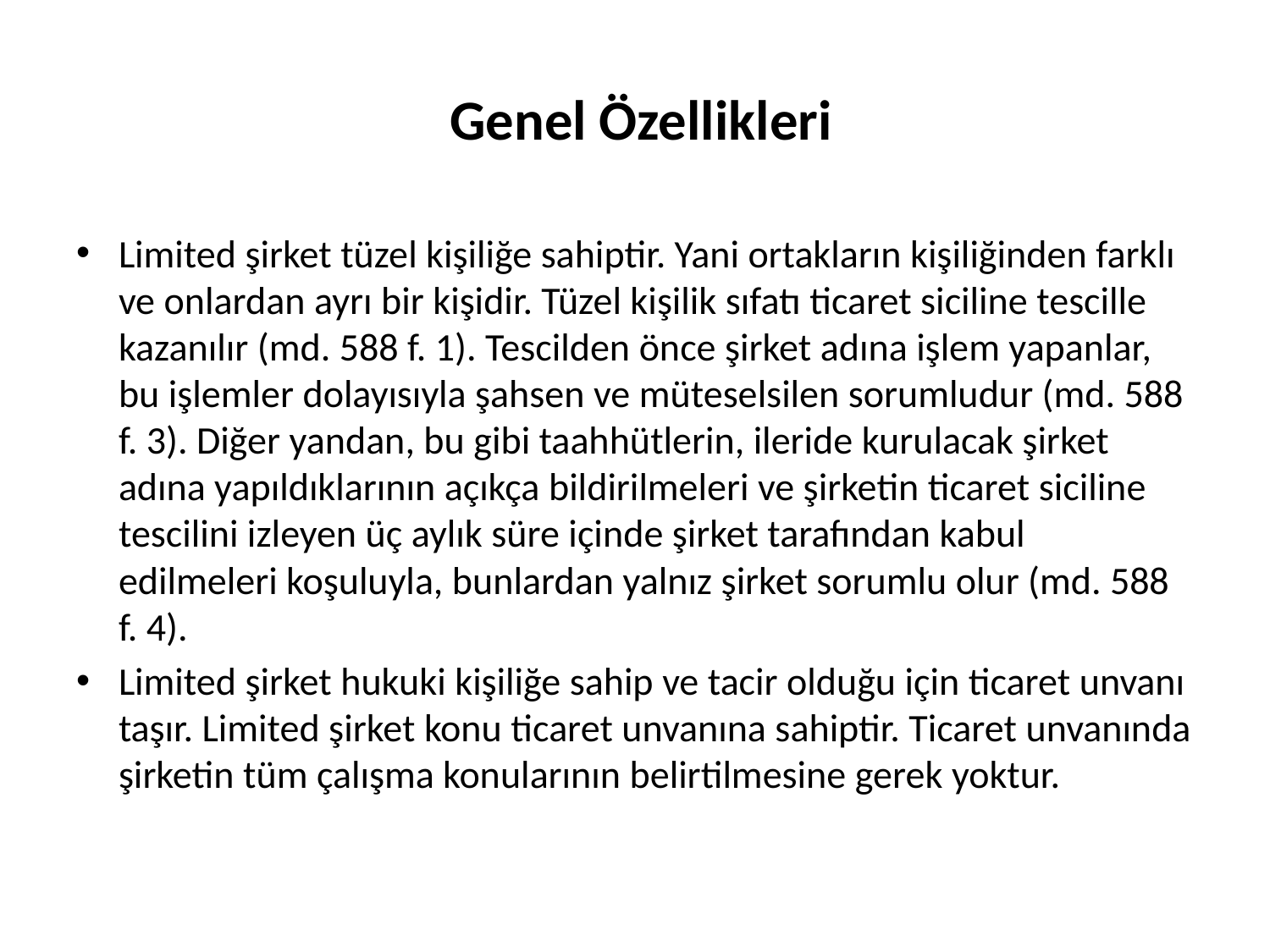

# Genel Özellikleri
Limited şirket tüzel kişiliğe sahiptir. Yani ortakların kişiliğinden farklı ve onlardan ayrı bir kişidir. Tüzel kişilik sıfatı ticaret siciline tescille kazanılır (md. 588 f. 1). Tescilden önce şirket adına işlem yapanlar, bu işlemler dolayısıyla şahsen ve müteselsilen sorumludur (md. 588 f. 3). Diğer yandan, bu gibi taahhütlerin, ileride kurulacak şirket adına yapıldıklarının açıkça bildirilmeleri ve şirketin ticaret siciline tescilini izleyen üç aylık süre içinde şirket tarafından kabul edilmeleri koşuluyla, bunlardan yalnız şirket sorumlu olur (md. 588 f. 4).
Limited şirket hukuki kişiliğe sahip ve tacir olduğu için ticaret unvanı taşır. Limited şirket konu ticaret unvanına sahiptir. Ticaret unvanında şirketin tüm çalışma konularının belirtilmesine gerek yoktur.